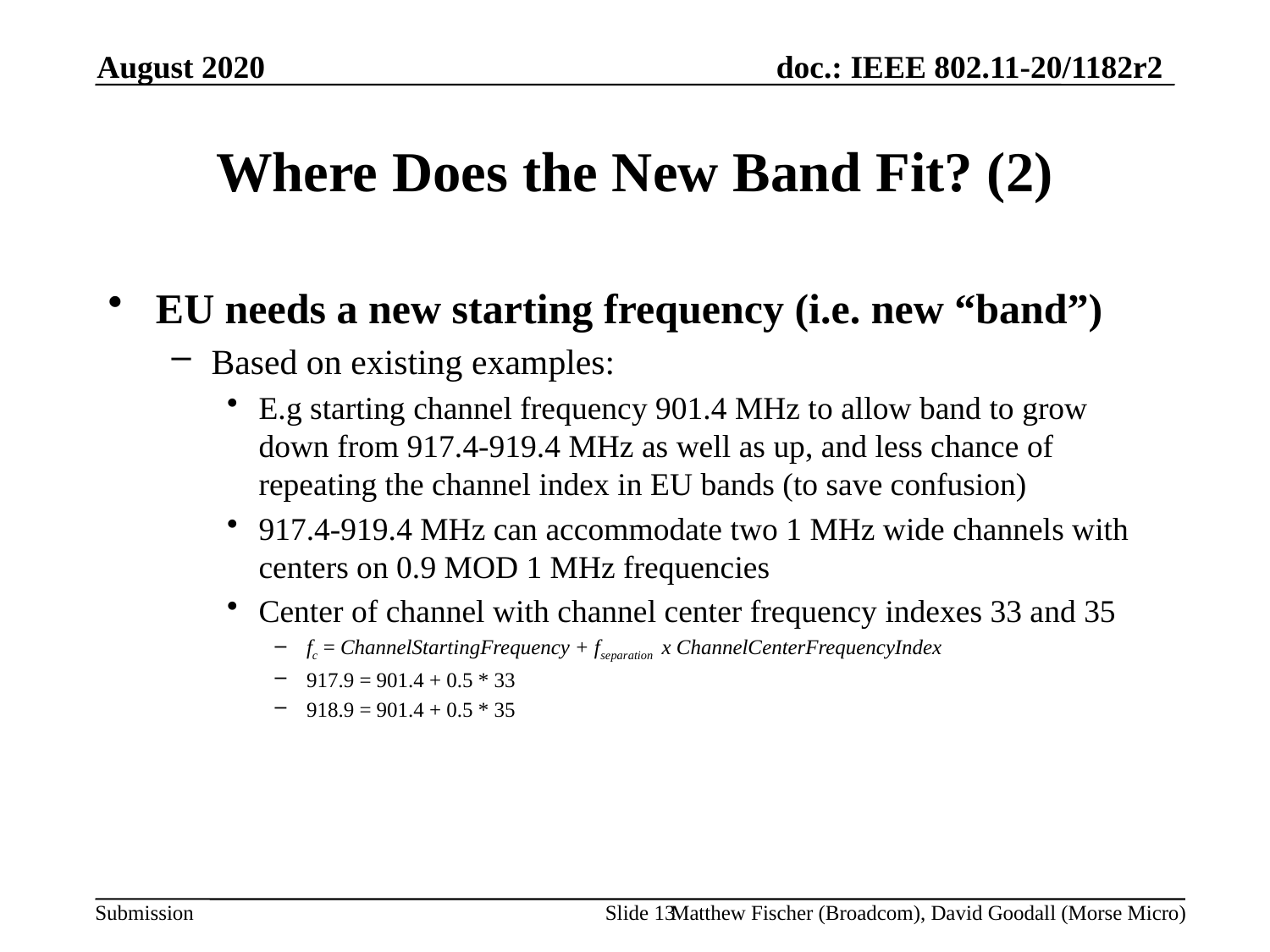

August 2020
# Where Does the New Band Fit? (2)
EU needs a new starting frequency (i.e. new “band”)
Based on existing examples:
E.g starting channel frequency 901.4 MHz to allow band to grow down from 917.4-919.4 MHz as well as up, and less chance of repeating the channel index in EU bands (to save confusion)
917.4-919.4 MHz can accommodate two 1 MHz wide channels with centers on 0.9 MOD 1 MHz frequencies
Center of channel with channel center frequency indexes 33 and 35
fc = ChannelStartingFrequency + fseparation  x ChannelCenterFrequencyIndex
917.9 = 901.4 + 0.5 * 33
918.9 = 901.4 + 0.5 * 35

Slide 13
Matthew Fischer (Broadcom), David Goodall (Morse Micro)